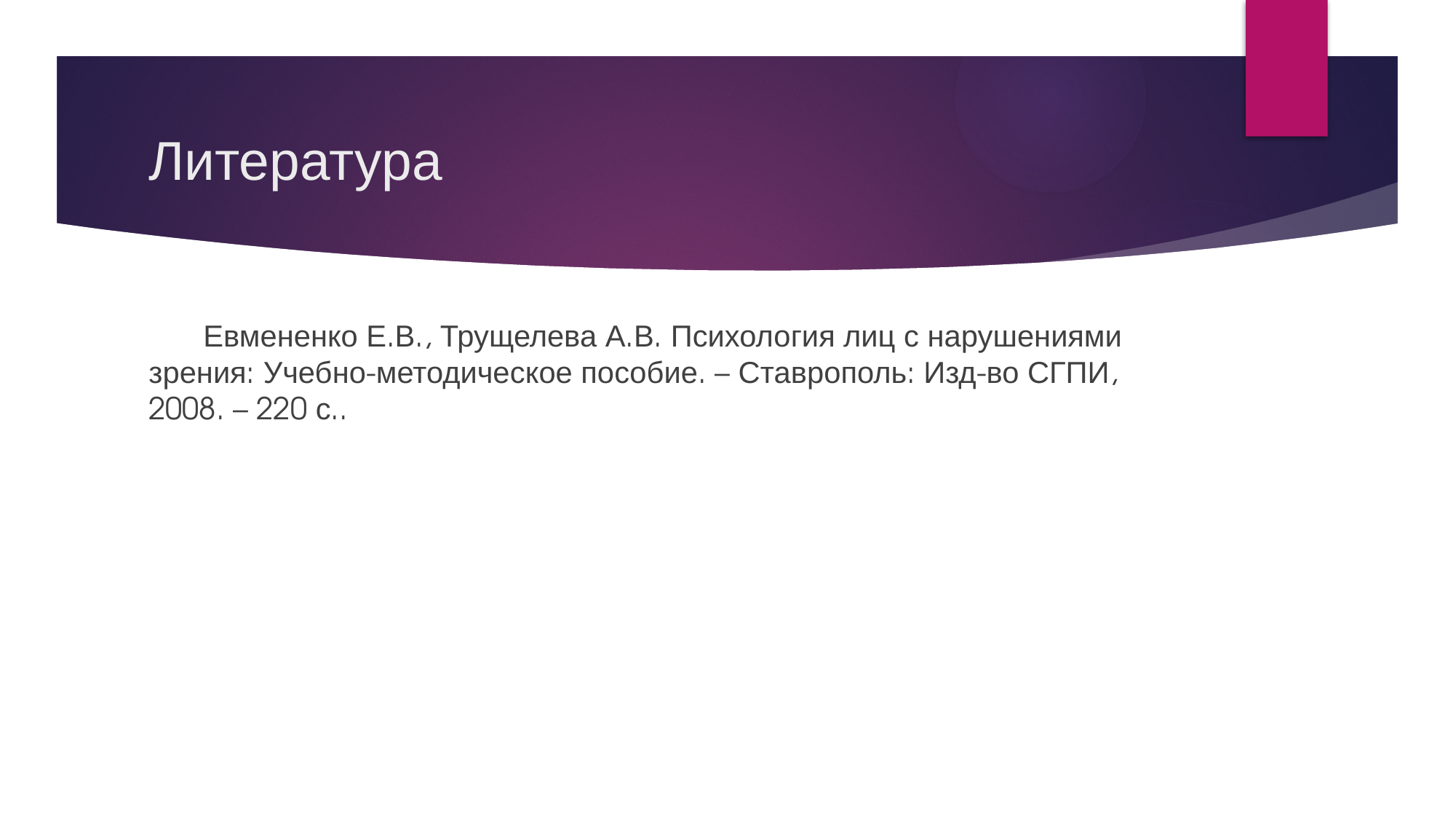

# Литература
Евмененко Е.В., Трущелева А.В. Психология лиц с нарушениями зрения: Учебно-методическое пособие. – Ставрополь: Изд-во СГПИ, 2008. – 220 с..